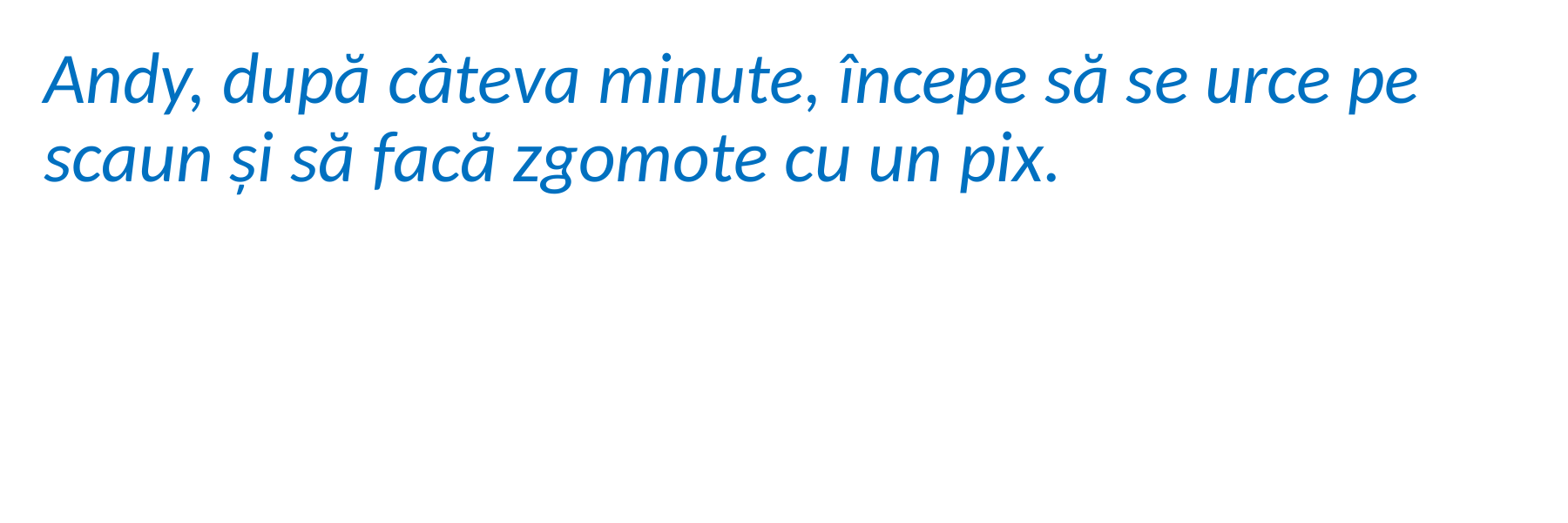

Andy, după câteva minute, începe să se urce pe scaun și să facă zgomote cu un pix.